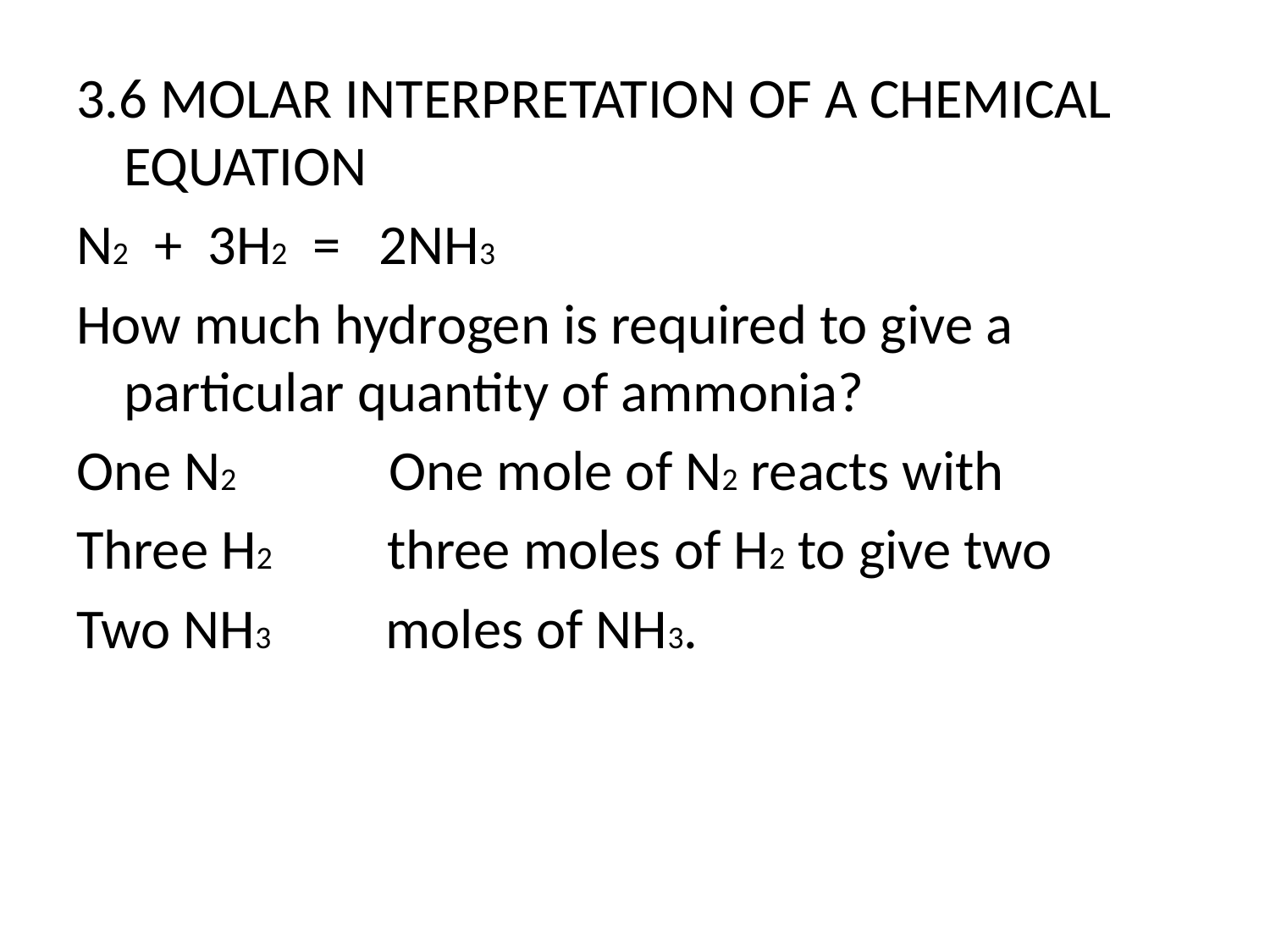

3.6 MOLAR INTERPRETATION OF A CHEMICAL EQUATION
N2  +  3H2  =   2NH3
How much hydrogen is required to give a particular quantity of ammonia?
One N2            One mole of N2 reacts with
Three H2         three moles of H2 to give two
Two NH3         moles of NH3.